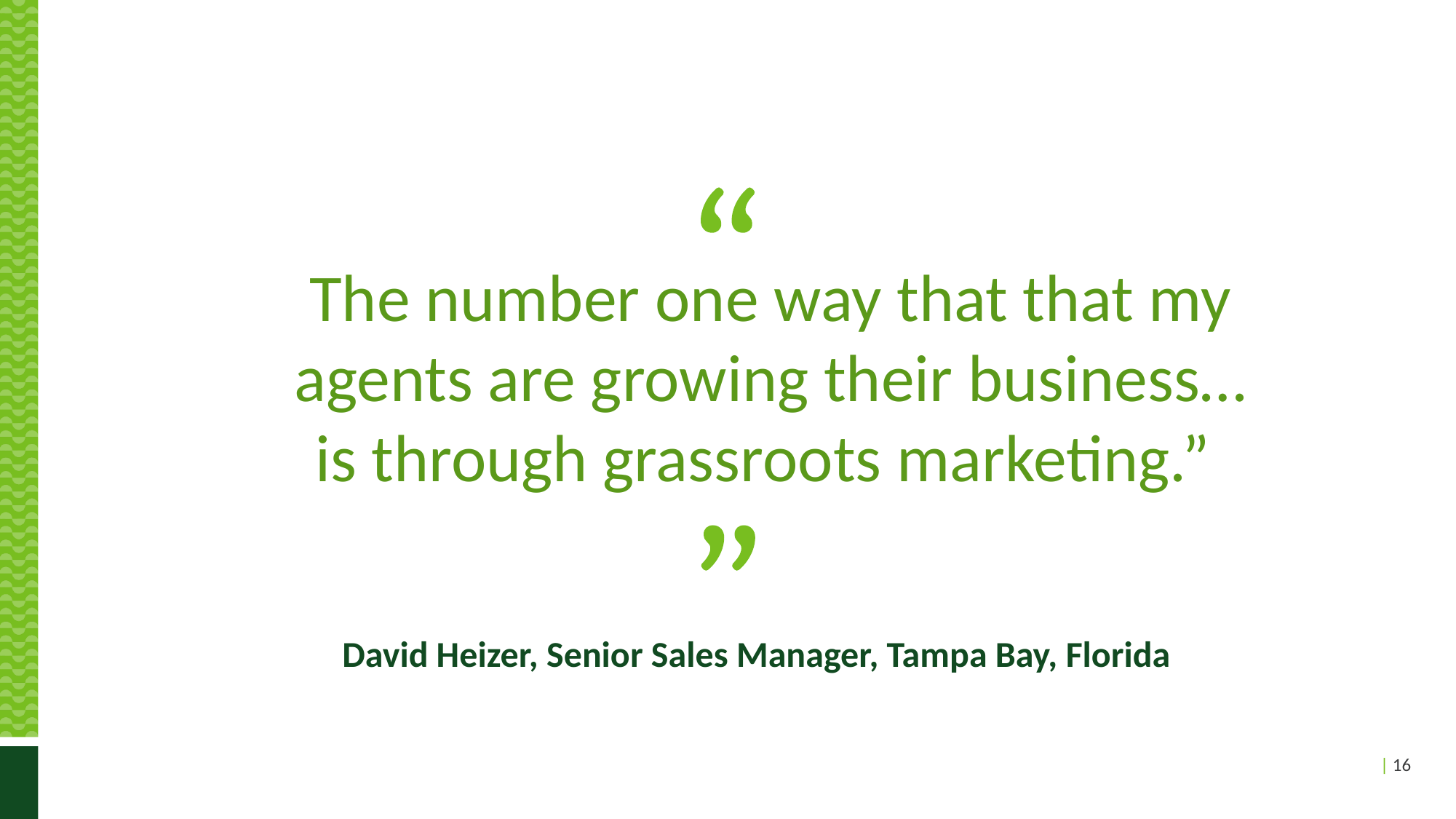

The number one way that that my agents are growing their business… is through grassroots marketing.”

David Heizer, Senior Sales Manager, Tampa Bay, Florida
| 16